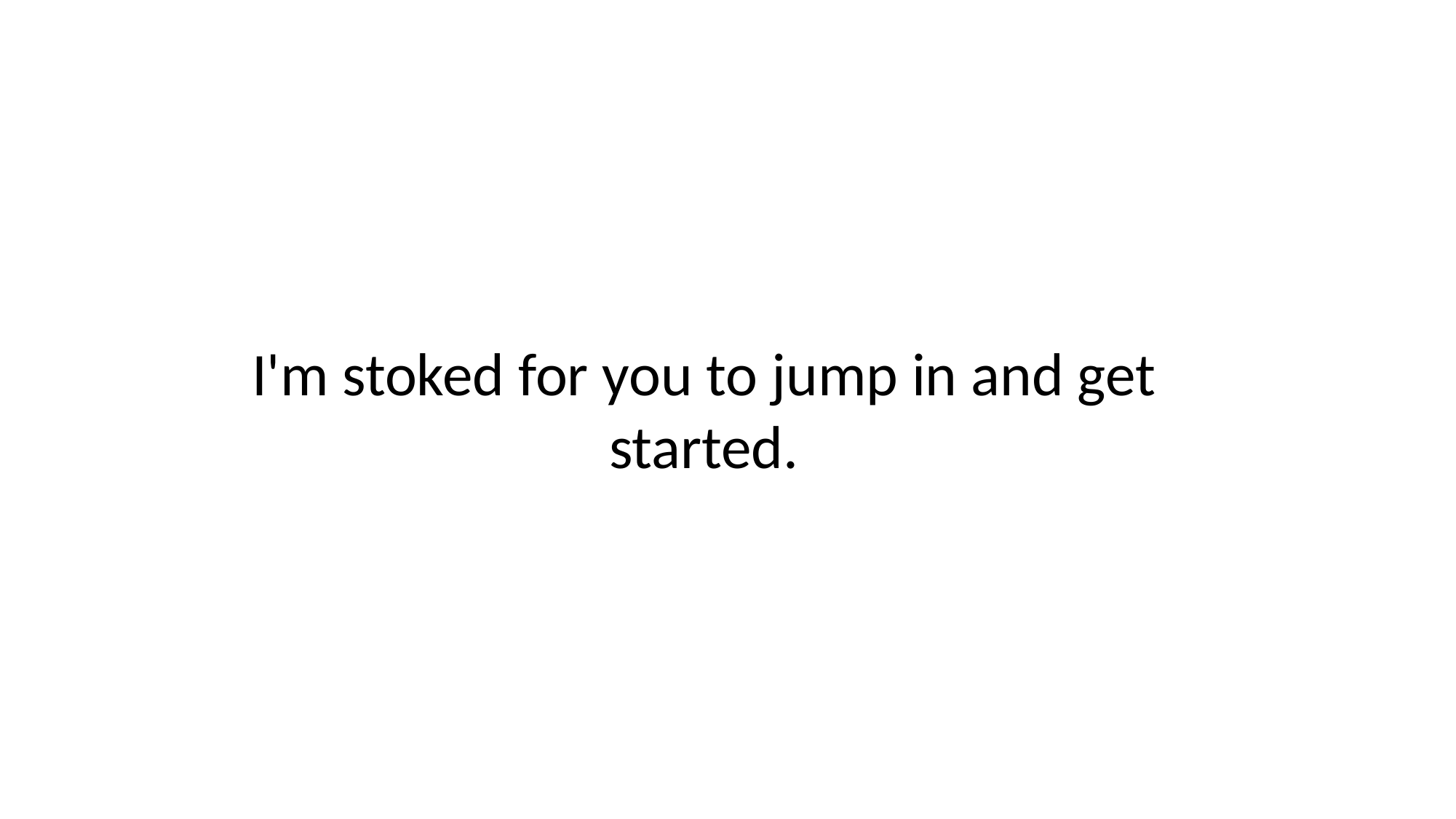

I'm stoked for you to jump in and get started.